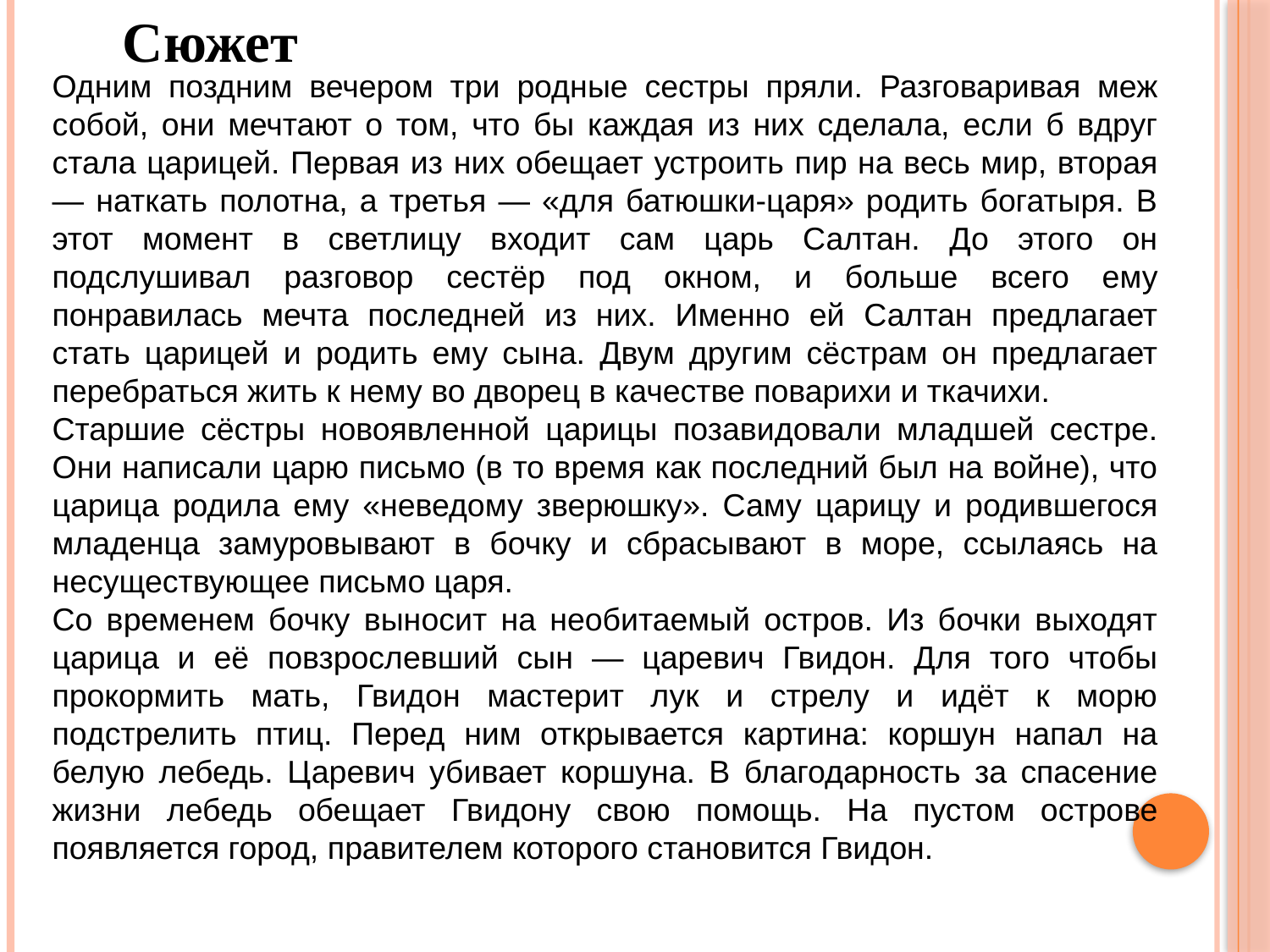

Сюжет
Одним поздним вечером три родные сестры пряли. Разговаривая меж собой, они мечтают о том, что бы каждая из них сделала, если б вдруг стала царицей. Первая из них обещает устроить пир на весь мир, вторая — наткать полотна, а третья — «для батюшки-царя» родить богатыря. В этот момент в светлицу входит сам царь Салтан. До этого он подслушивал разговор сестёр под окном, и больше всего ему понравилась мечта последней из них. Именно ей Салтан предлагает стать царицей и родить ему сына. Двум другим сёстрам он предлагает перебраться жить к нему во дворец в качестве поварихи и ткачихи.
Старшие сёстры новоявленной царицы позавидовали младшей сестре. Они написали царю письмо (в то время как последний был на войне), что царица родила ему «неведому зверюшку». Саму царицу и родившегося младенца замуровывают в бочку и сбрасывают в море, ссылаясь на несуществующее письмо царя.
Со временем бочку выносит на необитаемый остров. Из бочки выходят царица и её повзрослевший сын — царевич Гвидон. Для того чтобы прокормить мать, Гвидон мастерит лук и стрелу и идёт к морю подстрелить птиц. Перед ним открывается картина: коршун напал на белую лебедь. Царевич убивает коршуна. В благодарность за спасение жизни лебедь обещает Гвидону свою помощь. На пустом острове появляется город, правителем которого становится Гвидон.